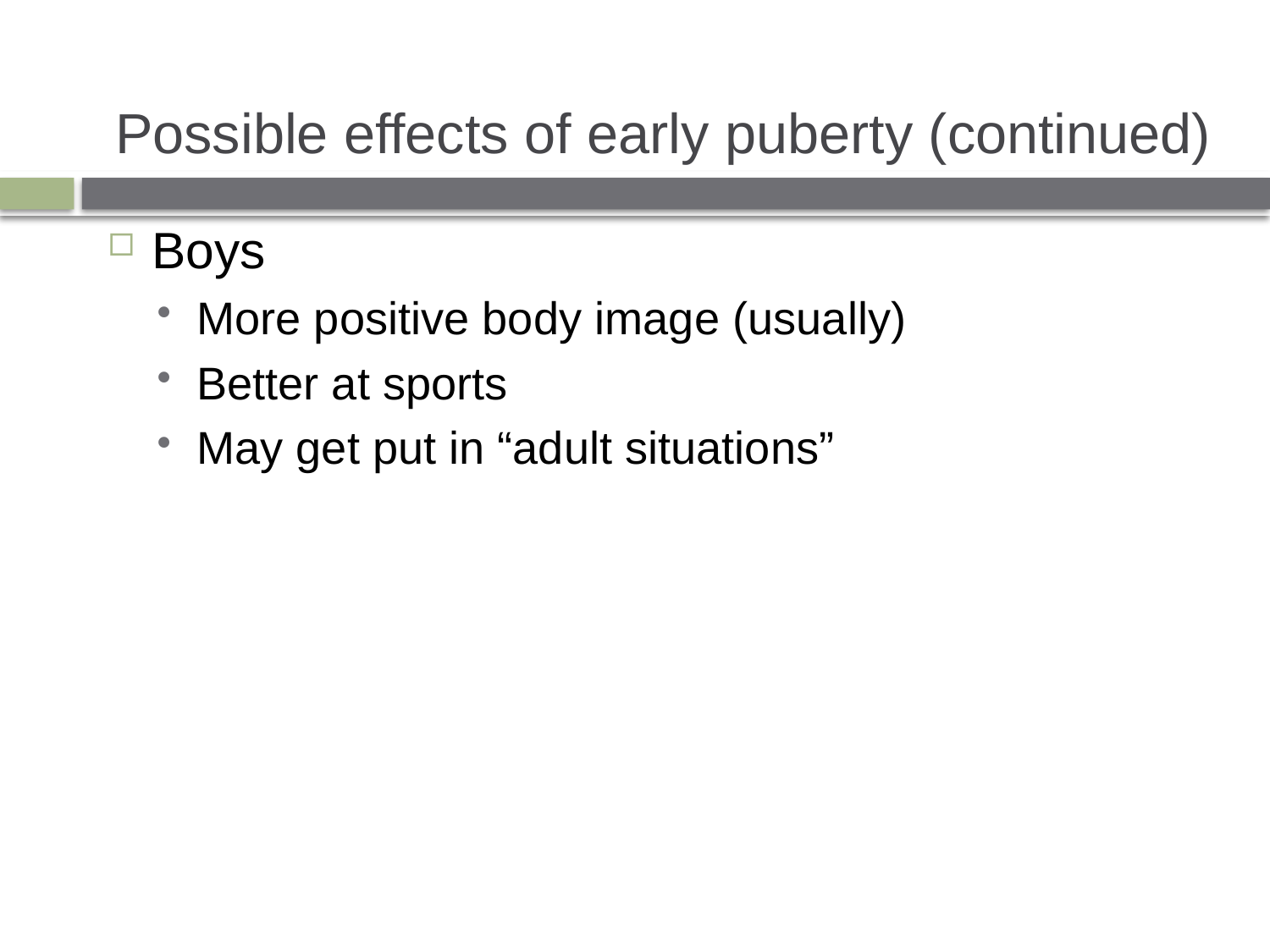

# Possible effects of early puberty (continued)
Boys
More positive body image (usually)
Better at sports
May get put in “adult situations”